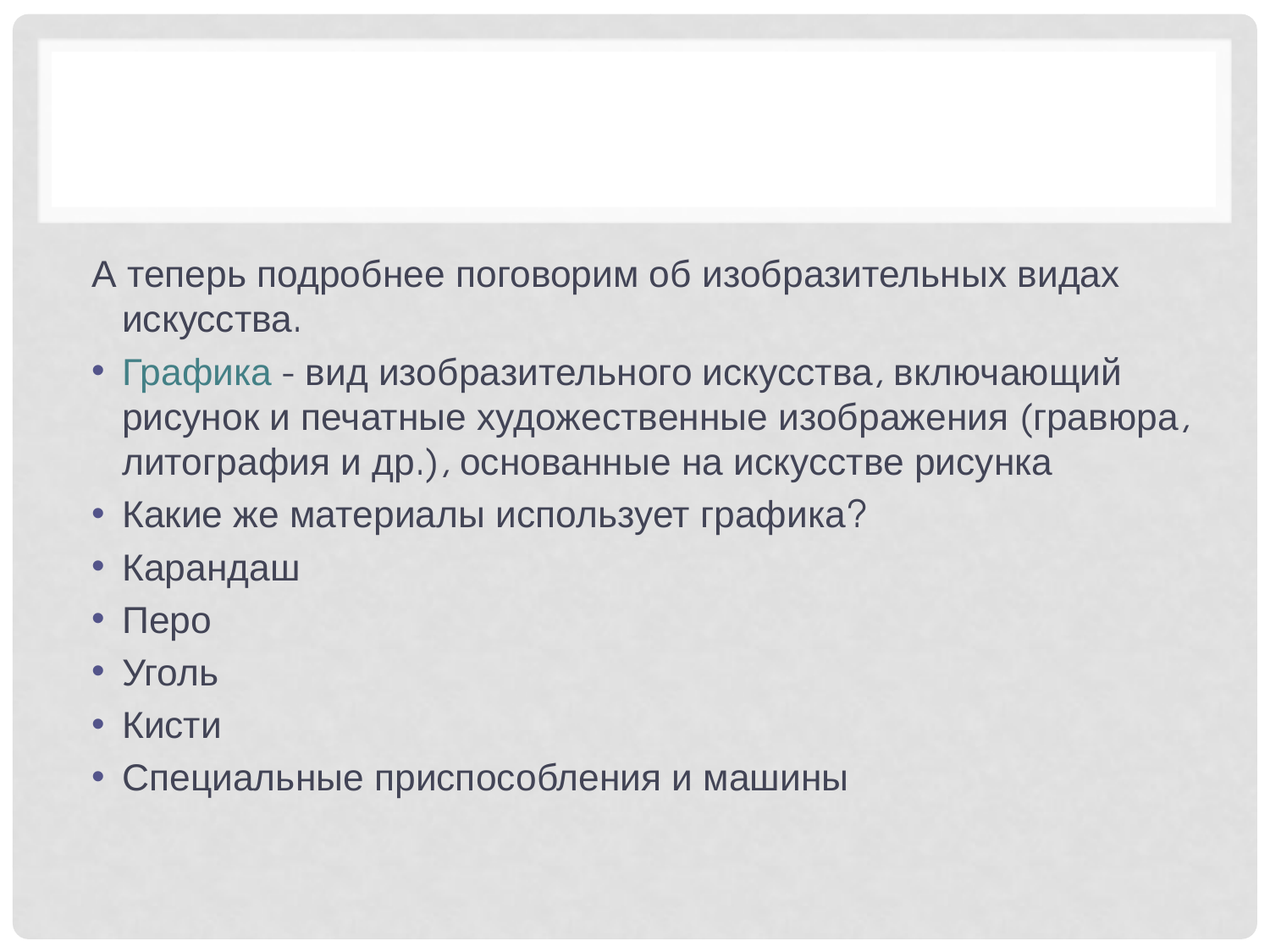

#
А теперь подробнее поговорим об изобразительных видах искусства.
Графика - вид изобразительного искусства, включающий рисунок и печатные художественные изображения (гравюра, литография и др.), основанные на искусстве рисунка
Какие же материалы использует графика?
Карандаш
Перо
Уголь
Кисти
Специальные приспособления и машины